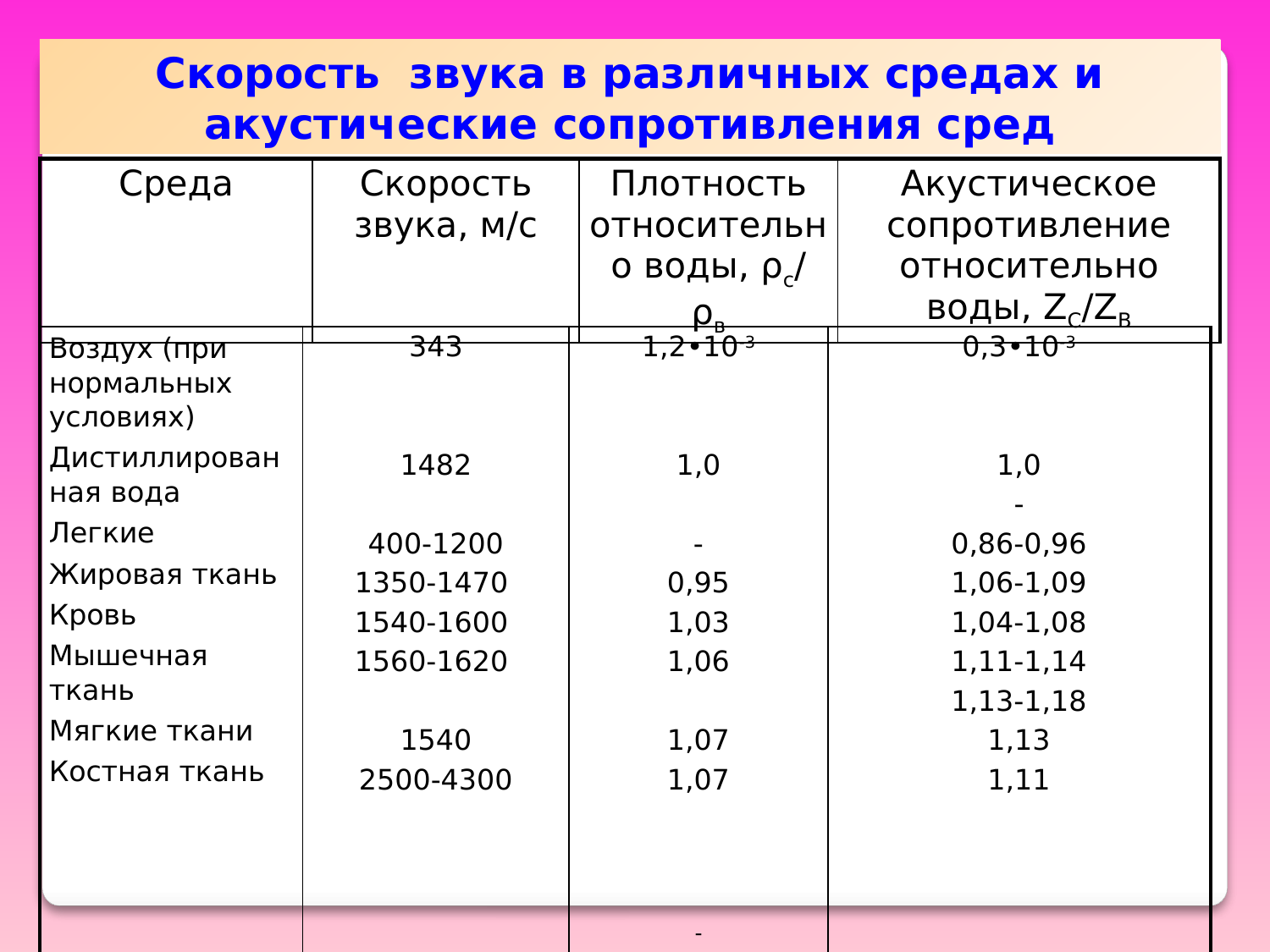

Скорость  звука в различных средах и акустические сопротивления сред
| Среда | Скорость звука, м/с | Плотность относительно воды, ρс/ ρв | Акустическое сопротивление относительно воды, ZC/ZB |
| --- | --- | --- | --- |
| Воздух (при нормальных условиях) Дистиллированная вода Легкие Жировая ткань Кровь Мышечная ткань Мягкие ткани Костная ткань | 343 1482 400-1200 1350-1470 1540-1600 1560-1620 1540 2500-4300 | 1,2•10-3 1,0 - 0,95 1,03 1,06 1,07 1,07 - | 0,3•10-3 1,0 - 0,86-0,96 1,06-1,09 1,04-1,08 1,11-1,14 1,13-1,18 1,13 1,11 |
| --- | --- | --- | --- |